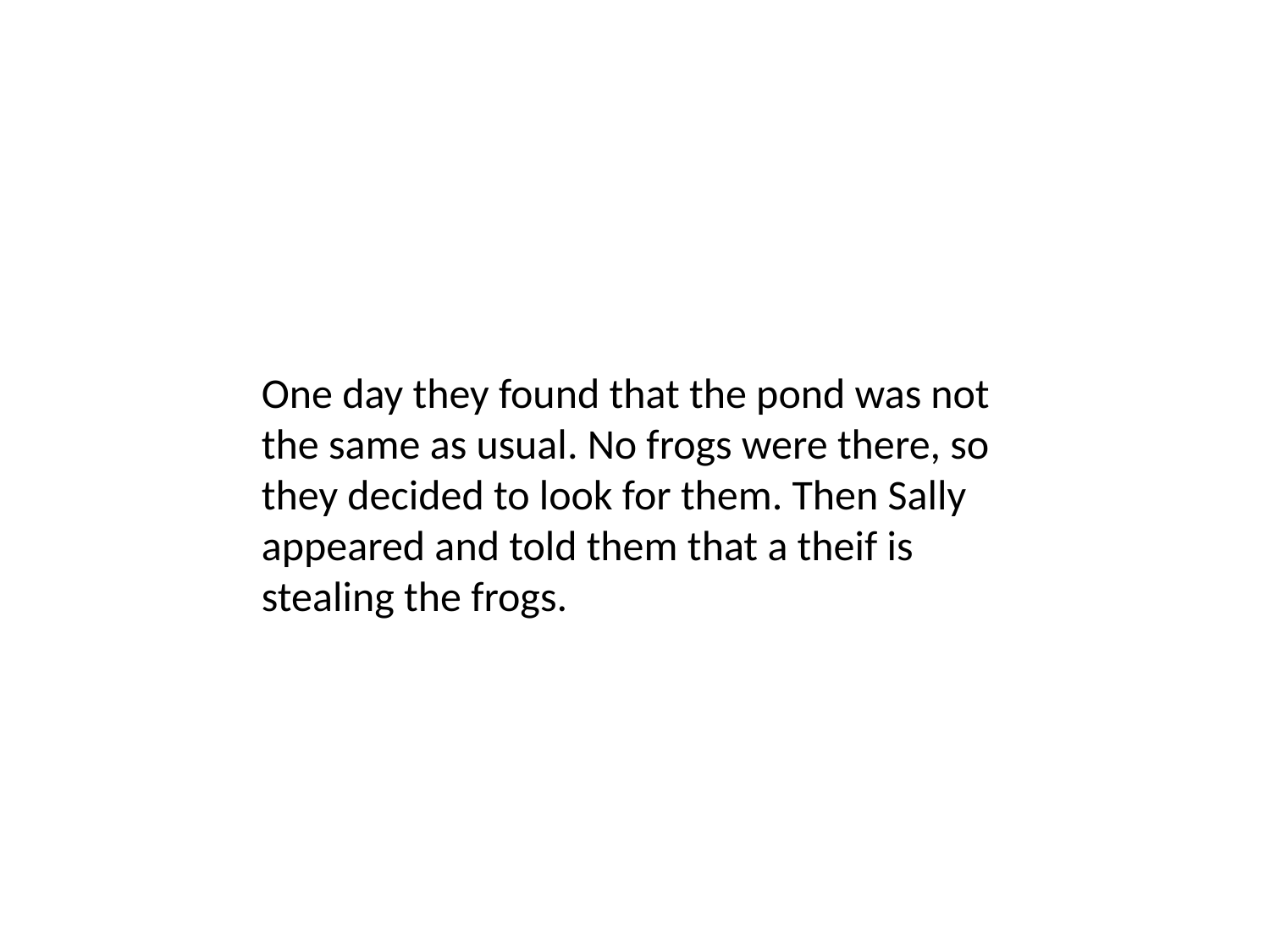

One day they found that the pond was not the same as usual. No frogs were there, so they decided to look for them. Then Sally appeared and told them that a theif is stealing the frogs.